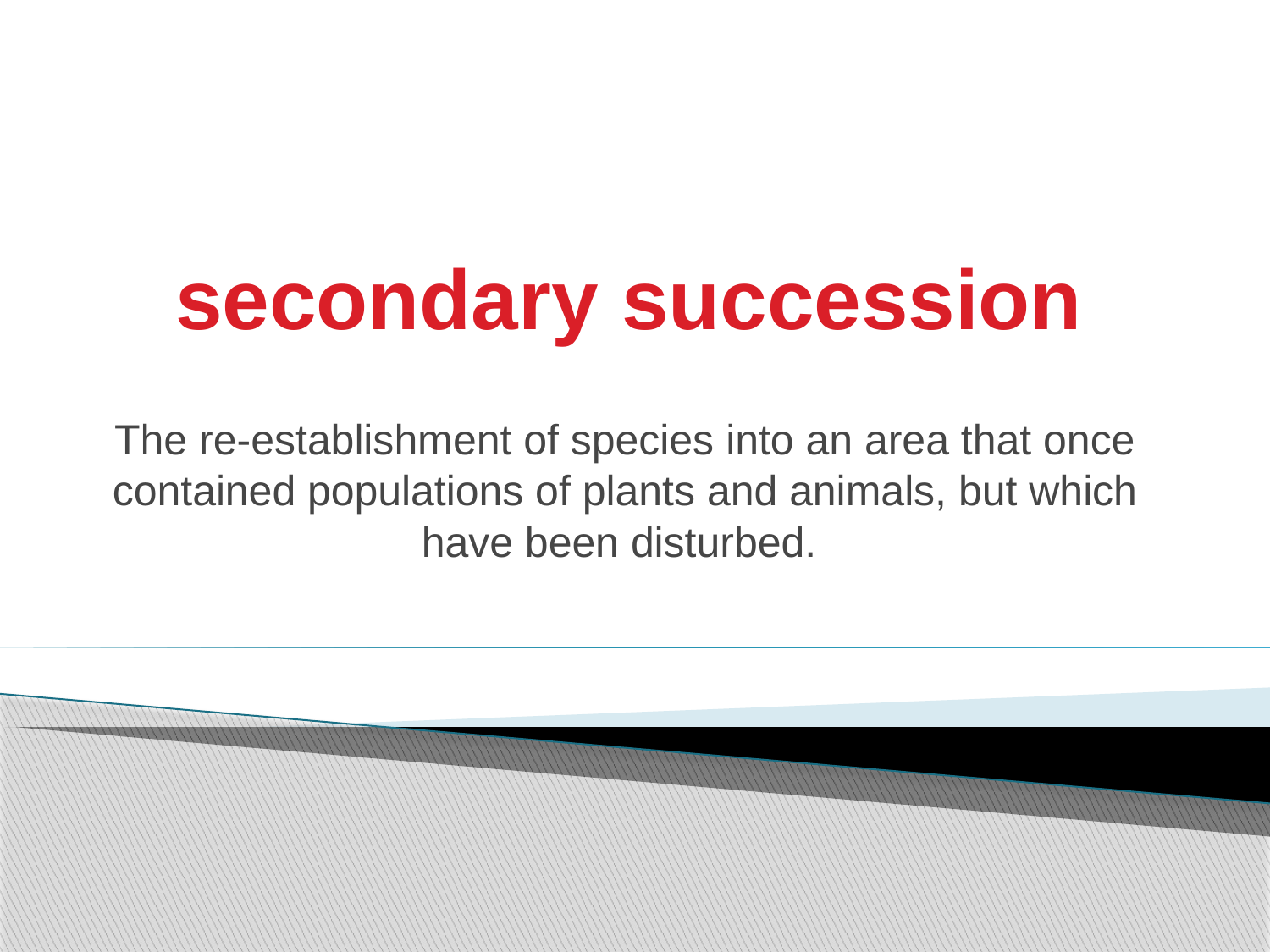

# secondary succession
The re-establishment of species into an area that once contained populations of plants and animals, but which have been disturbed.